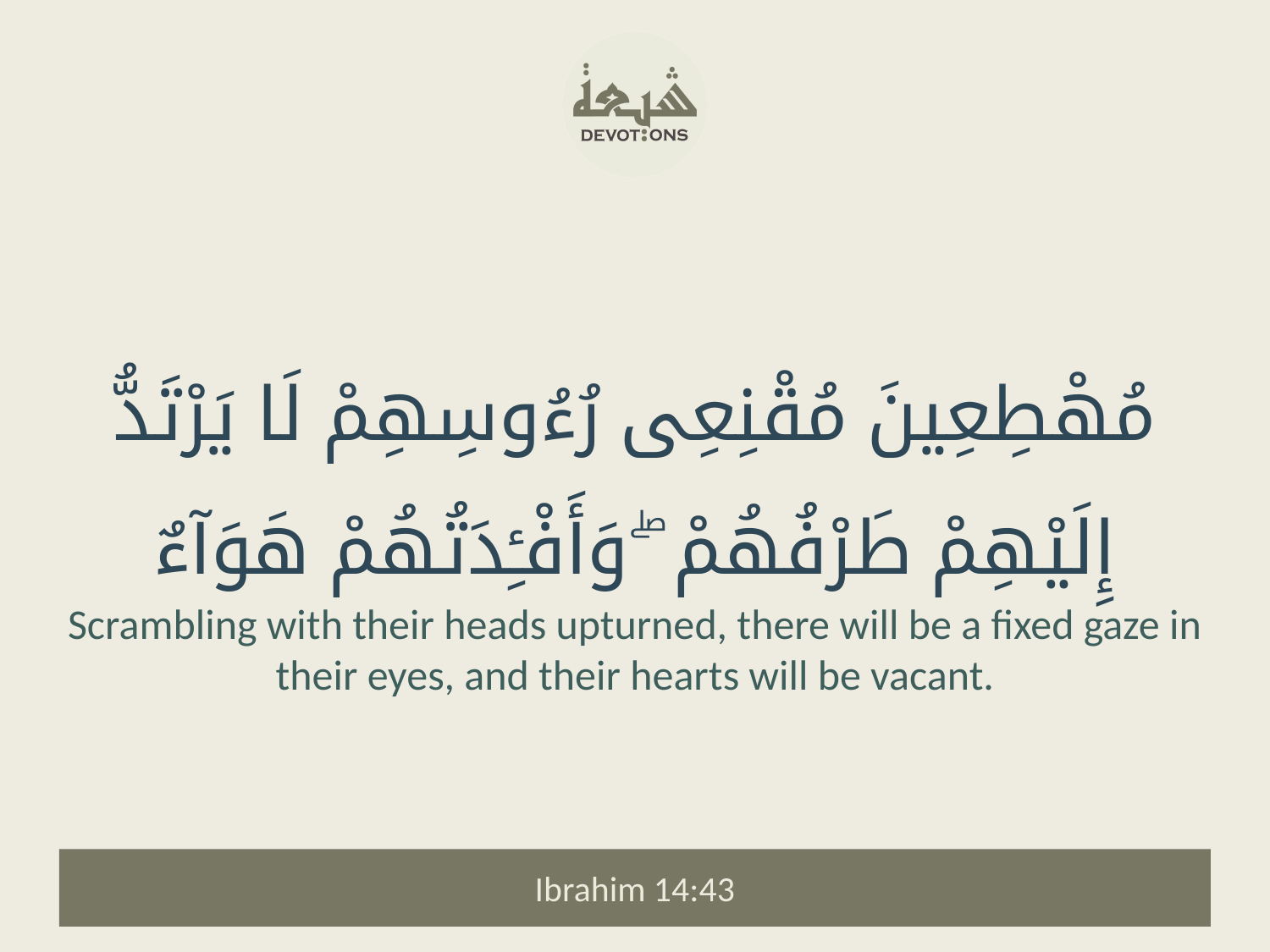

مُهْطِعِينَ مُقْنِعِى رُءُوسِهِمْ لَا يَرْتَدُّ إِلَيْهِمْ طَرْفُهُمْ ۖ وَأَفْـِٔدَتُهُمْ هَوَآءٌ
Scrambling with their heads upturned, there will be a fixed gaze in their eyes, and their hearts will be vacant.
Ibrahim 14:43